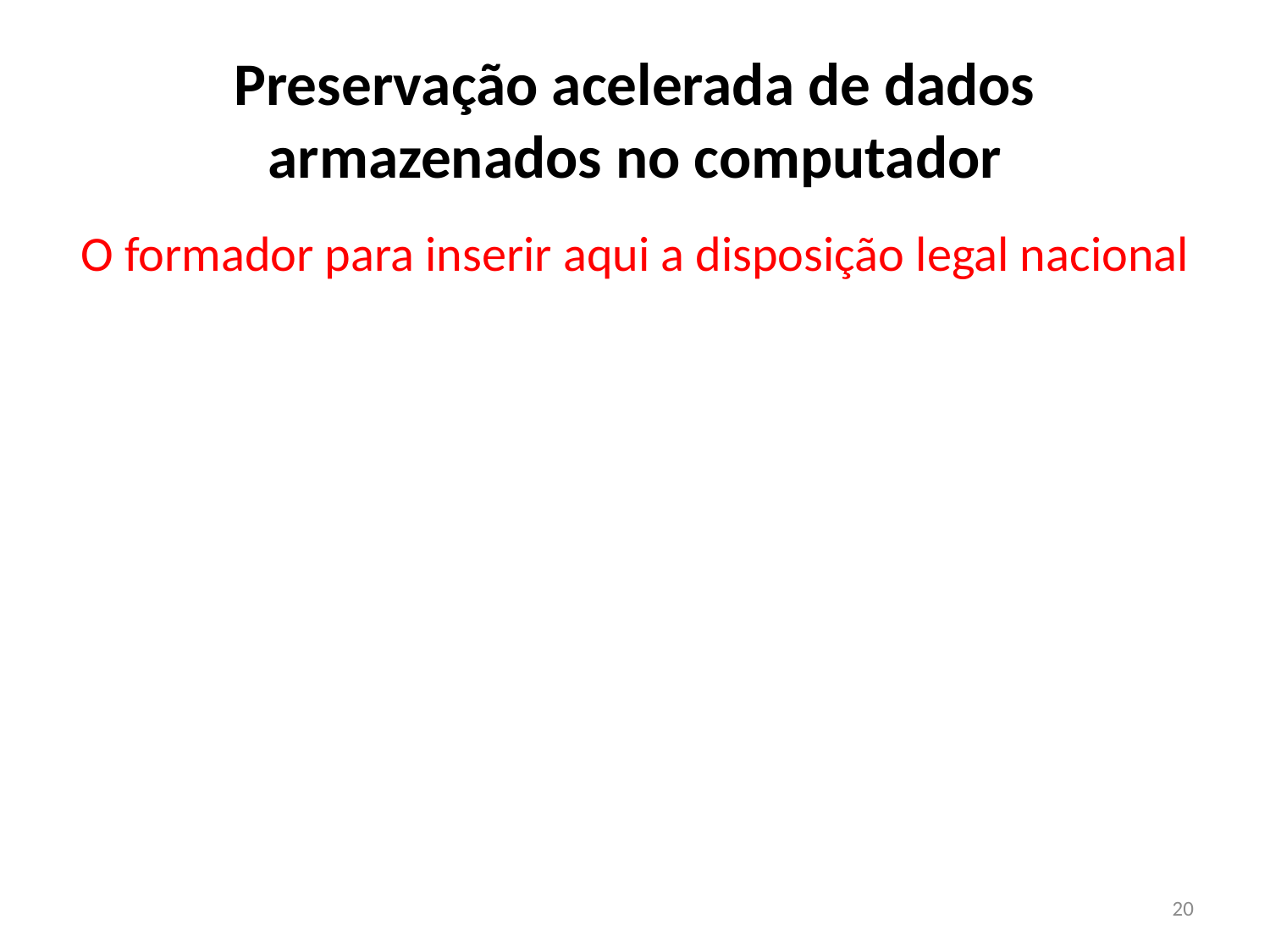

# Preservação acelerada de dados armazenados no computador
O formador para inserir aqui a disposição legal nacional
20